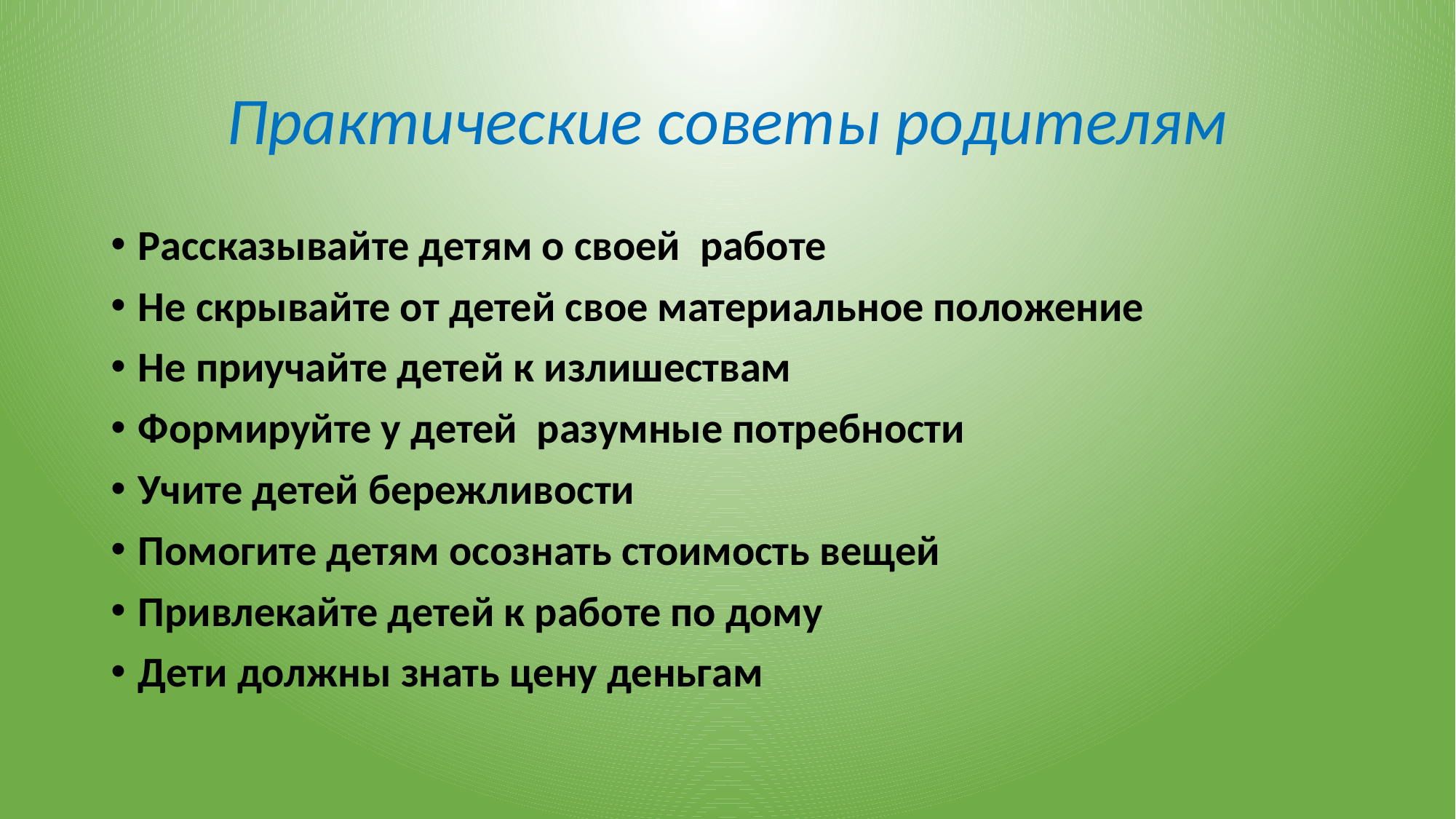

# Практические советы родителям
Рассказывайте детям о своей  работе
Не скрывайте от детей свое материальное положение
Не приучайте детей к излишествам
Формируйте у детей  разумные потребности
Учите детей бережливости
Помогите детям осознать стоимость вещей
Привлекайте детей к работе по дому
Дети должны знать цену деньгам